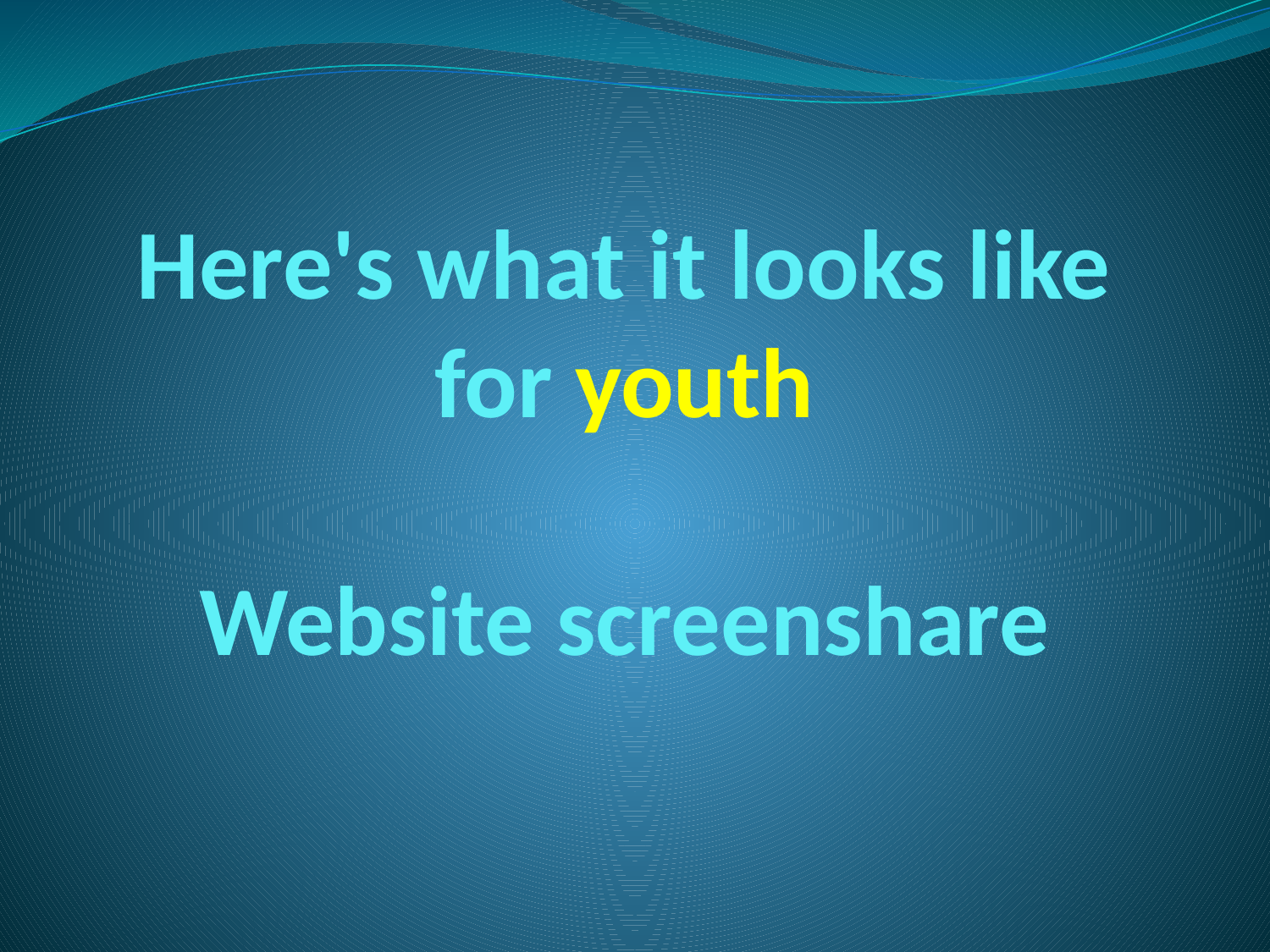

# Here's what it looks like for youth Website screenshare